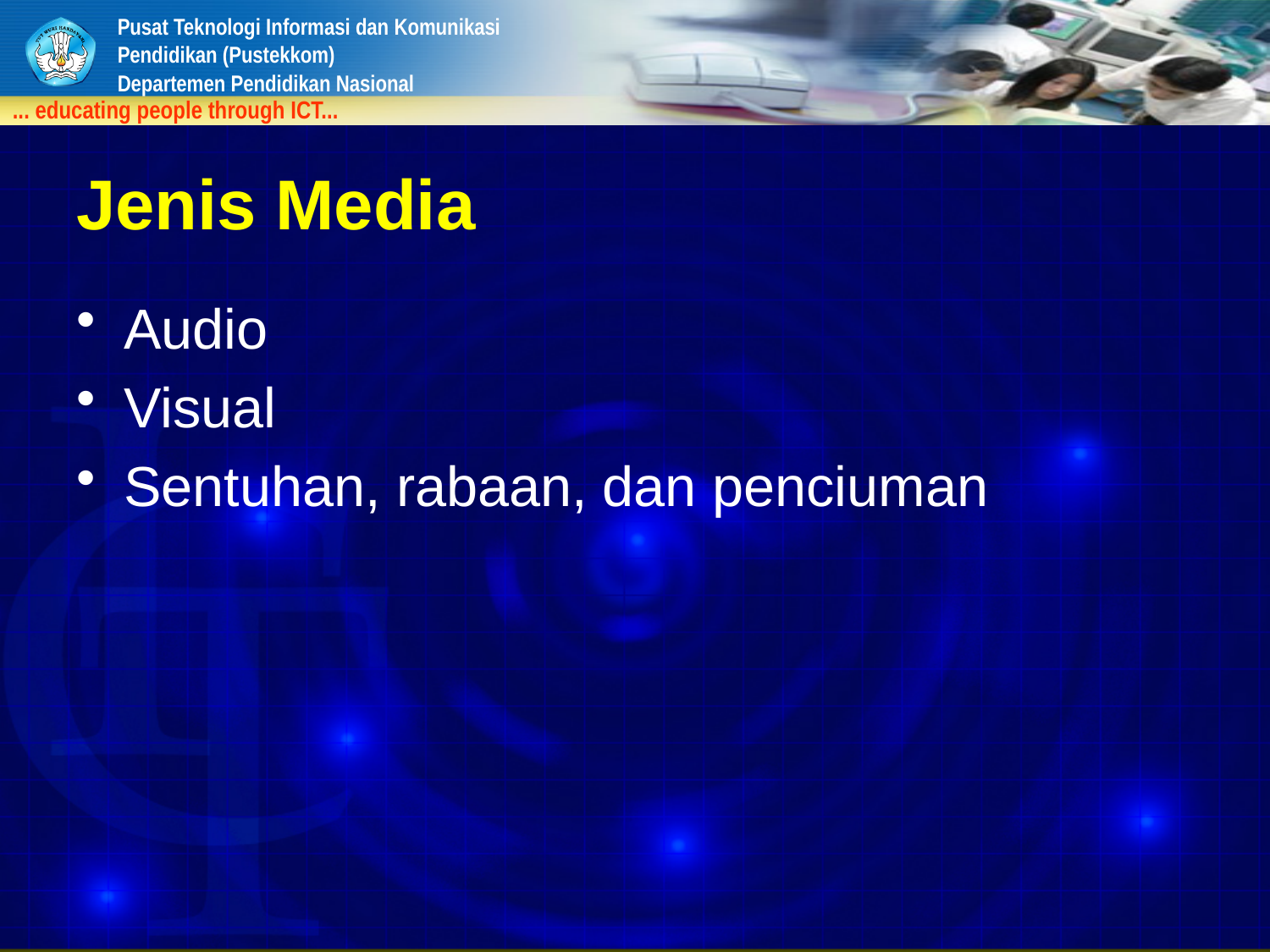

# Jenis Media
Audio
Visual
Sentuhan, rabaan, dan penciuman